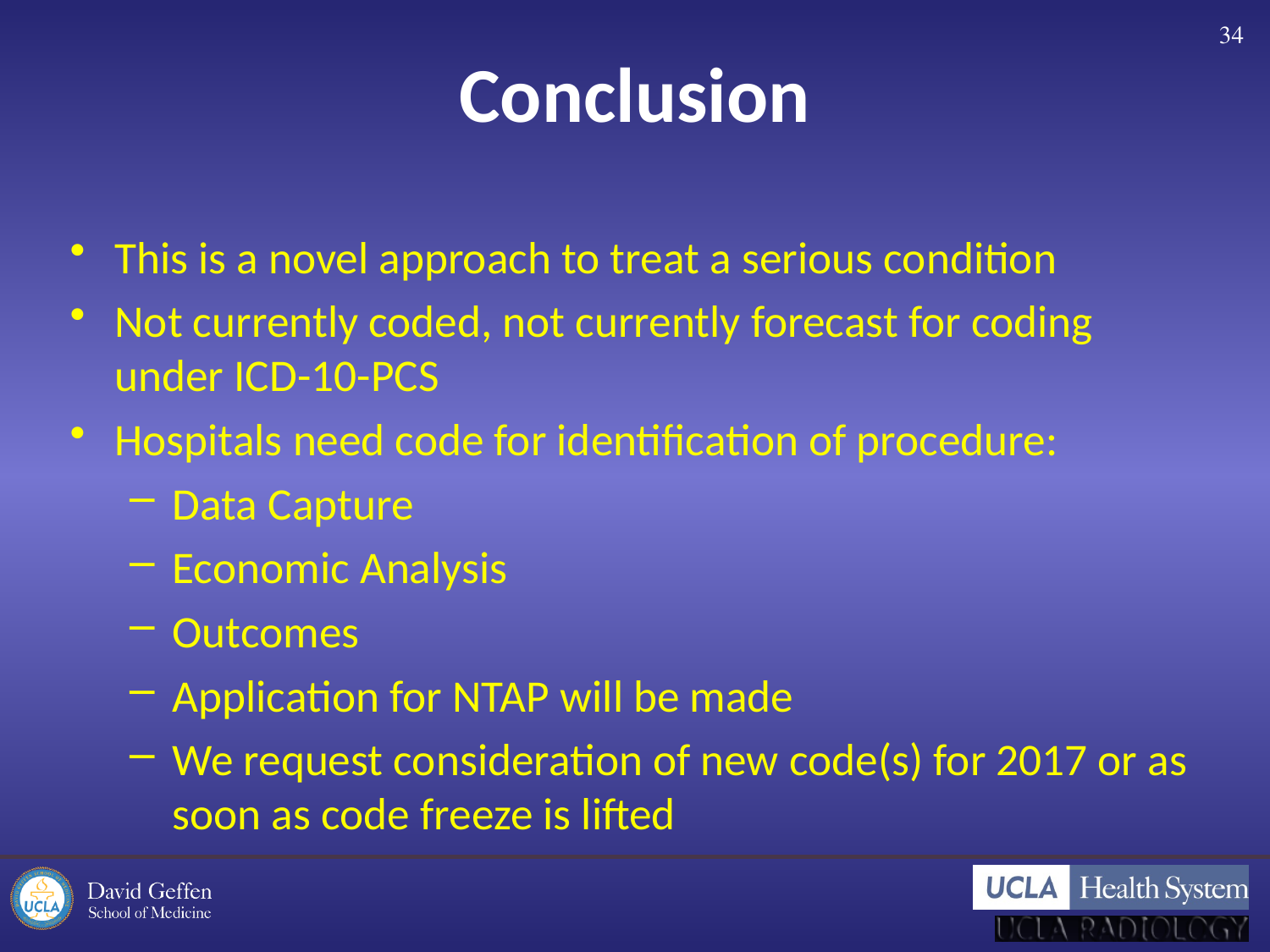

34
# Conclusion
This is a novel approach to treat a serious condition
Not currently coded, not currently forecast for coding under ICD-10-PCS
Hospitals need code for identification of procedure:
Data Capture
Economic Analysis
Outcomes
Application for NTAP will be made
We request consideration of new code(s) for 2017 or as soon as code freeze is lifted